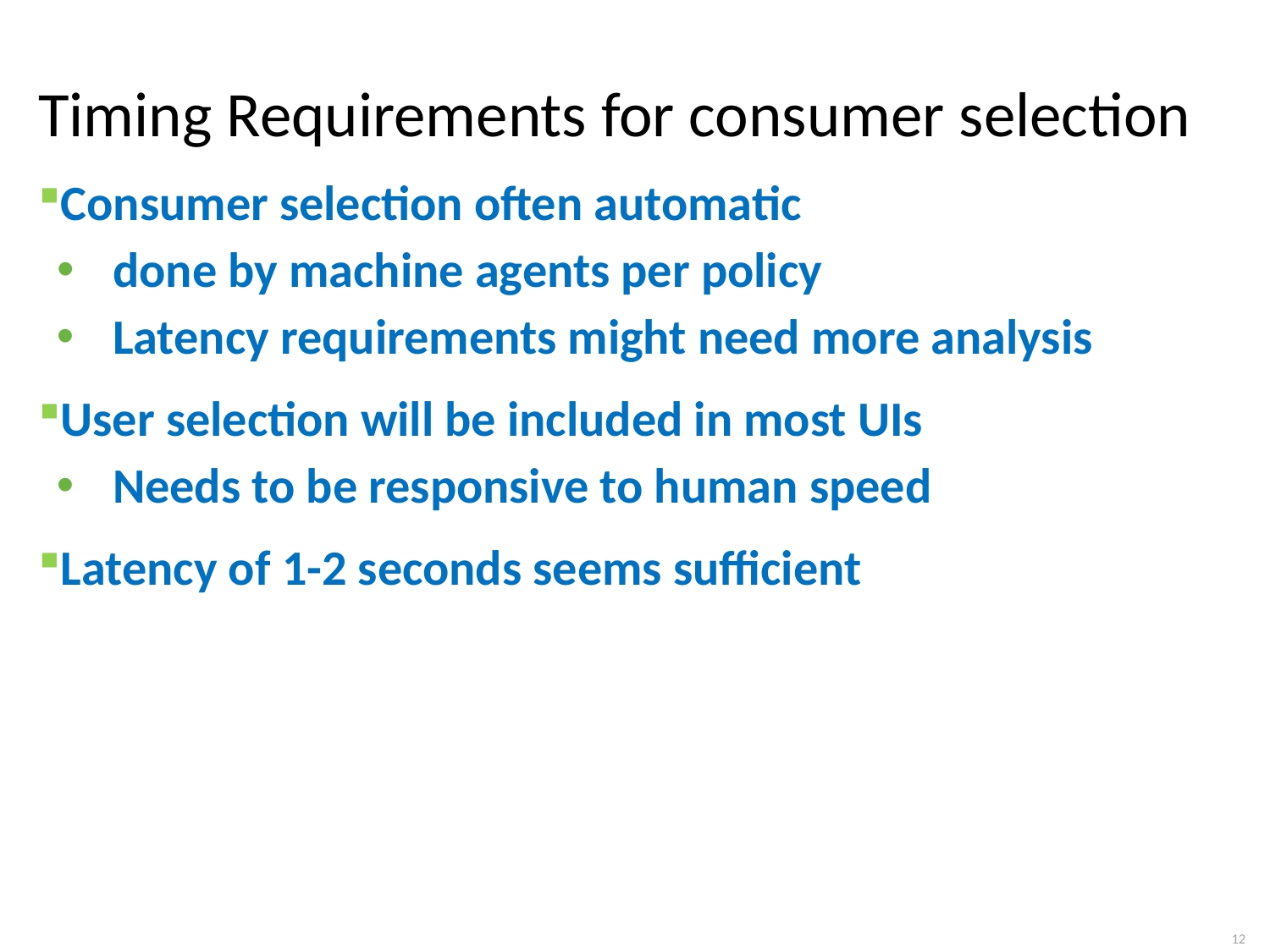

# Timing Requirements for consumer selection
Consumer selection often automatic
 done by machine agents per policy
 Latency requirements might need more analysis
User selection will be included in most UIs
 Needs to be responsive to human speed
Latency of 1-2 seconds seems sufficient